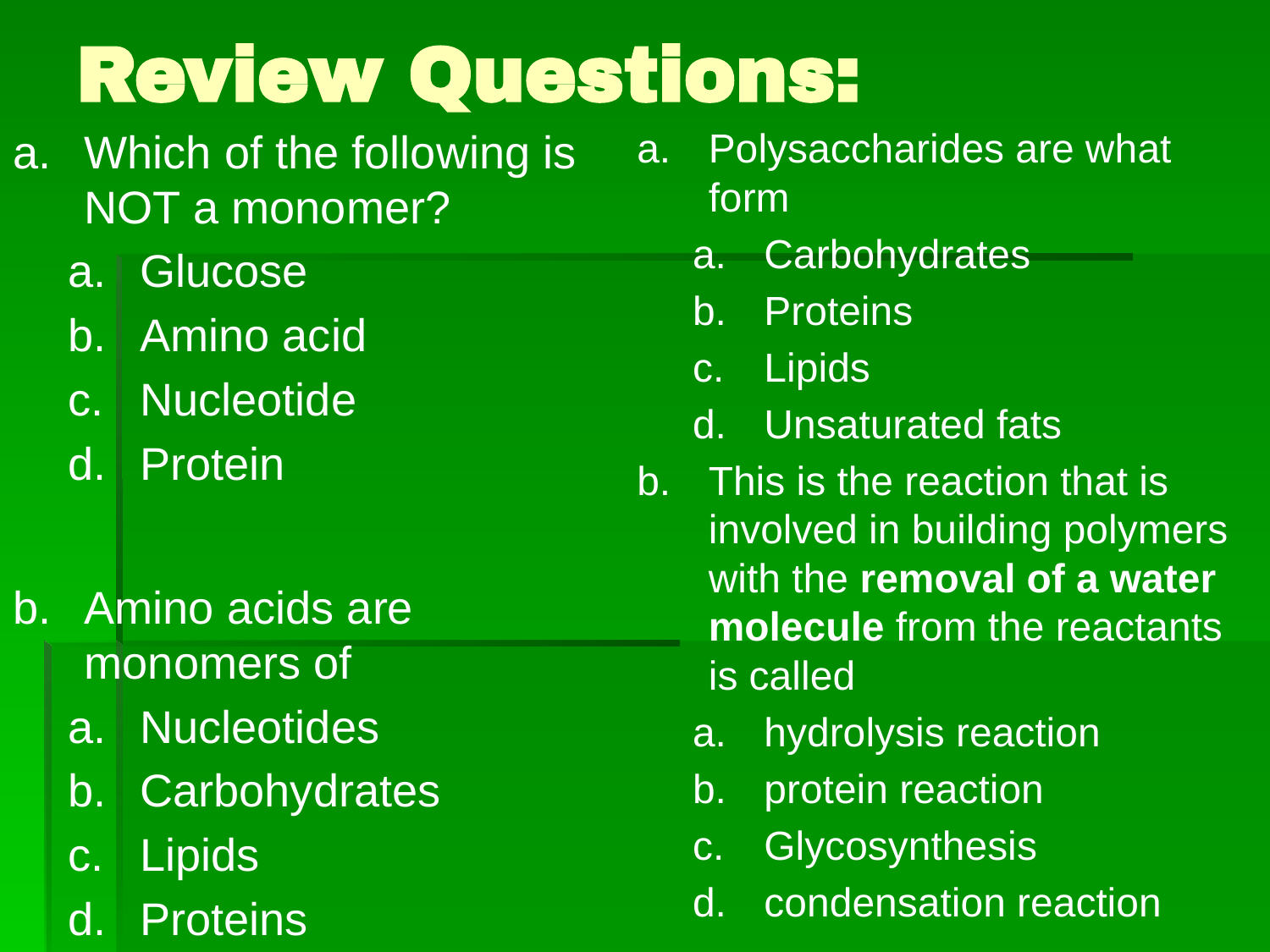

# Review Questions:
Which of the following is NOT a monomer?
Glucose
Amino acid
Nucleotide
Protein

Amino acids are monomers of
Nucleotides
Carbohydrates
Lipids
Proteins
Polysaccharides are what form
Carbohydrates
Proteins
Lipids
Unsaturated fats
This is the reaction that is involved in building polymers with the removal of a water molecule from the reactants is called
hydrolysis reaction
protein reaction
Glycosynthesis
condensation reaction